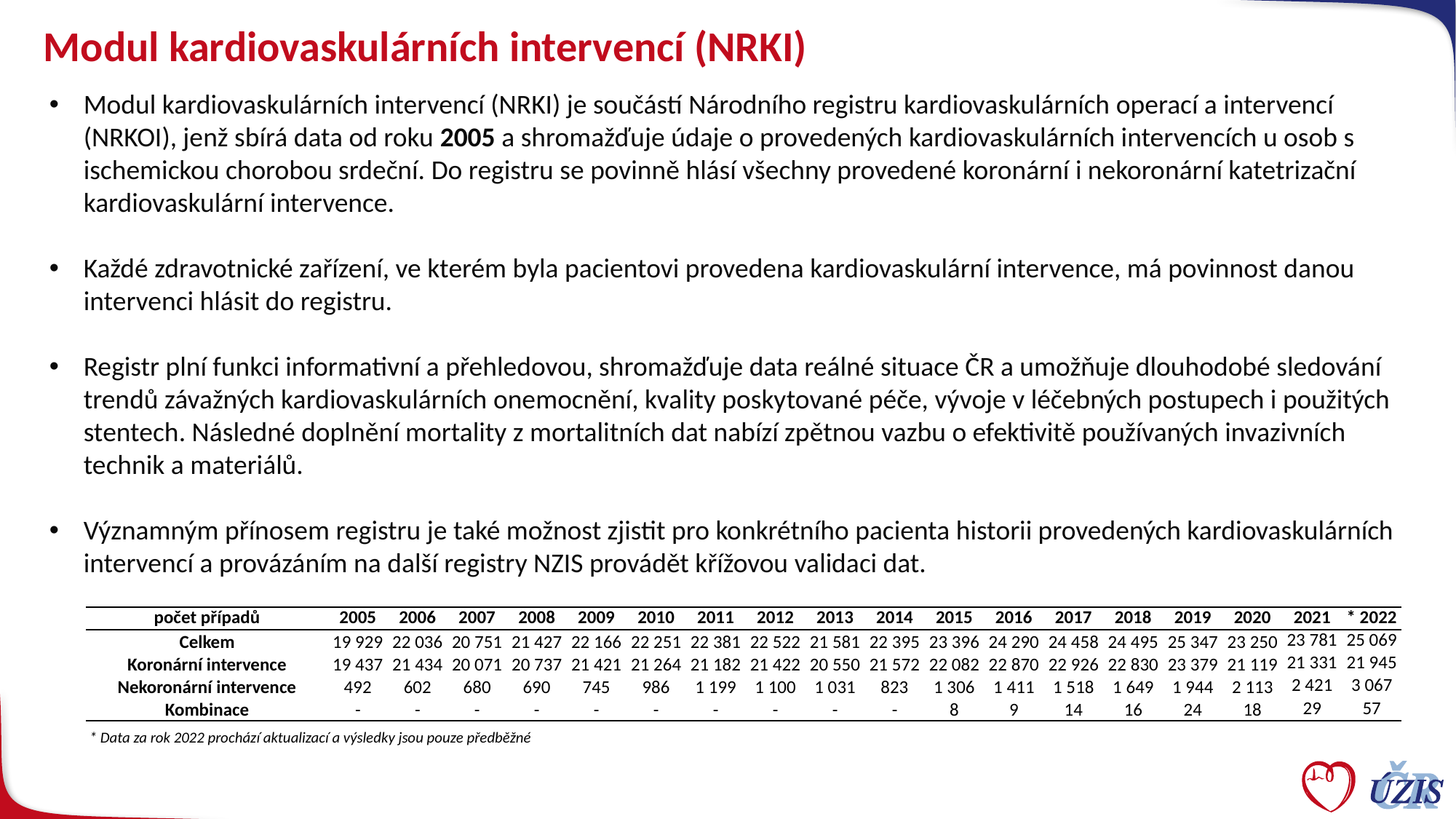

# Modul kardiovaskulárních intervencí (NRKI)
Modul kardiovaskulárních intervencí (NRKI) je součástí Národního registru kardiovaskulárních operací a intervencí (NRKOI), jenž sbírá data od roku 2005 a shromažďuje údaje o provedených kardiovaskulárních intervencích u osob s ischemickou chorobou srdeční. Do registru se povinně hlásí všechny provedené koronární i nekoronární katetrizační kardiovaskulární intervence.

Každé zdravotnické zařízení, ve kterém byla pacientovi provedena kardiovaskulární intervence, má povinnost danou intervenci hlásit do registru.

Registr plní funkci informativní a přehledovou, shromažďuje data reálné situace ČR a umožňuje dlouhodobé sledování trendů závažných kardiovaskulárních onemocnění, kvality poskytované péče, vývoje v léčebných postupech i použitých stentech. Následné doplnění mortality z mortalitních dat nabízí zpětnou vazbu o efektivitě používaných invazivních technik a materiálů.

Významným přínosem registru je také možnost zjistit pro konkrétního pacienta historii provedených kardiovaskulárních intervencí a provázáním na další registry NZIS provádět křížovou validaci dat.
| počet případů | 2005 | 2006 | 2007 | 2008 | 2009 | 2010 | 2011 | 2012 | 2013 | 2014 | 2015 | 2016 | 2017 | 2018 | 2019 | 2020 | 2021 | \* 2022 |
| --- | --- | --- | --- | --- | --- | --- | --- | --- | --- | --- | --- | --- | --- | --- | --- | --- | --- | --- |
| Celkem | 19 929 | 22 036 | 20 751 | 21 427 | 22 166 | 22 251 | 22 381 | 22 522 | 21 581 | 22 395 | 23 396 | 24 290 | 24 458 | 24 495 | 25 347 | 23 250 | 23 781 | 25 069 |
| Koronární intervence | 19 437 | 21 434 | 20 071 | 20 737 | 21 421 | 21 264 | 21 182 | 21 422 | 20 550 | 21 572 | 22 082 | 22 870 | 22 926 | 22 830 | 23 379 | 21 119 | 21 331 | 21 945 |
| Nekoronární intervence | 492 | 602 | 680 | 690 | 745 | 986 | 1 199 | 1 100 | 1 031 | 823 | 1 306 | 1 411 | 1 518 | 1 649 | 1 944 | 2 113 | 2 421 | 3 067 |
| Kombinace | - | - | - | - | - | - | - | - | - | - | 8 | 9 | 14 | 16 | 24 | 18 | 29 | 57 |
* Data za rok 2022 prochází aktualizací a výsledky jsou pouze předběžné